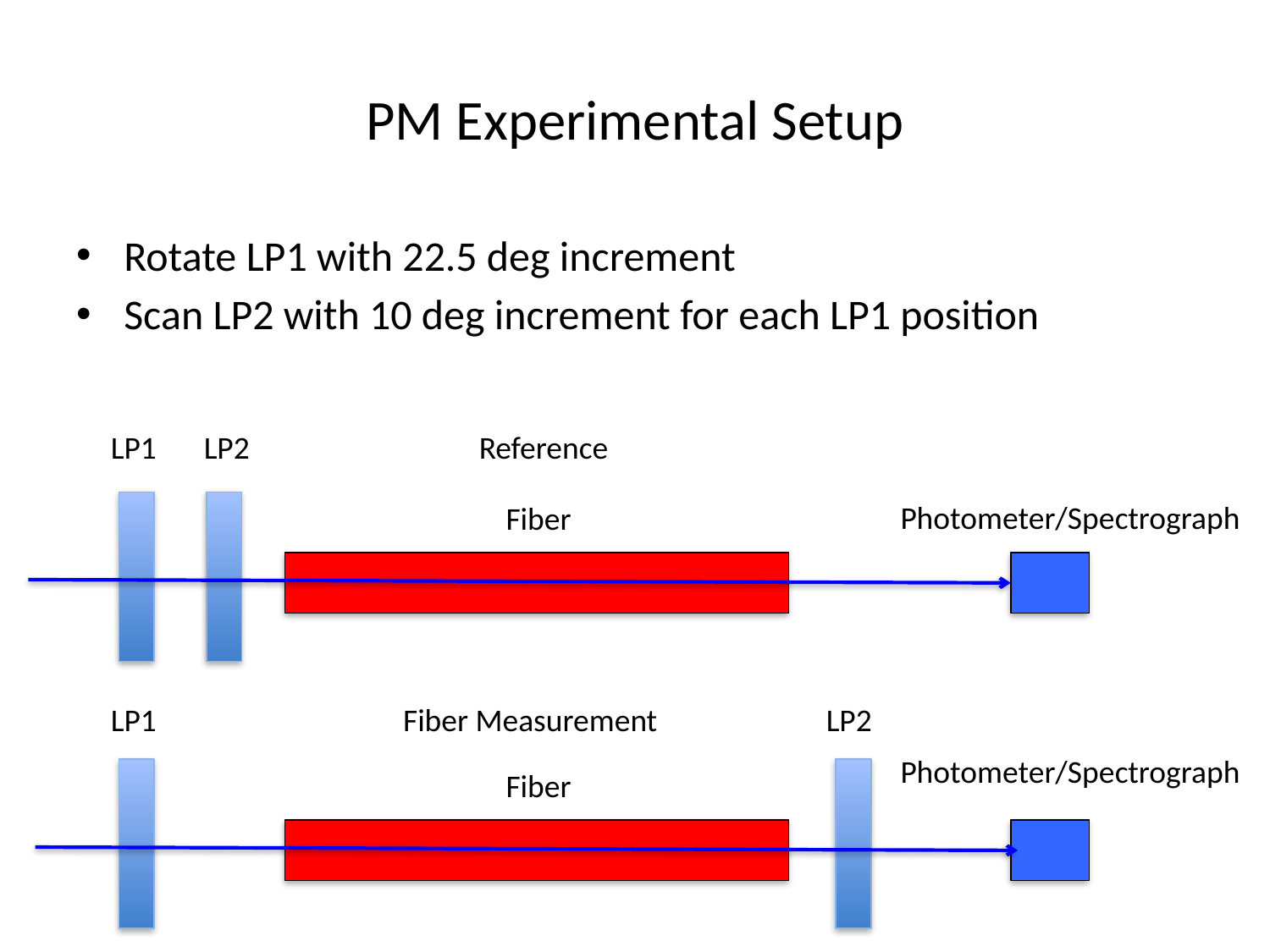

# PM Experimental Setup
Rotate LP1 with 22.5 deg increment
Scan LP2 with 10 deg increment for each LP1 position
LP1
LP2
Reference
Photometer/Spectrograph

Fiber

LP1
Fiber Measurement
LP2
Photometer/Spectrograph

Fiber